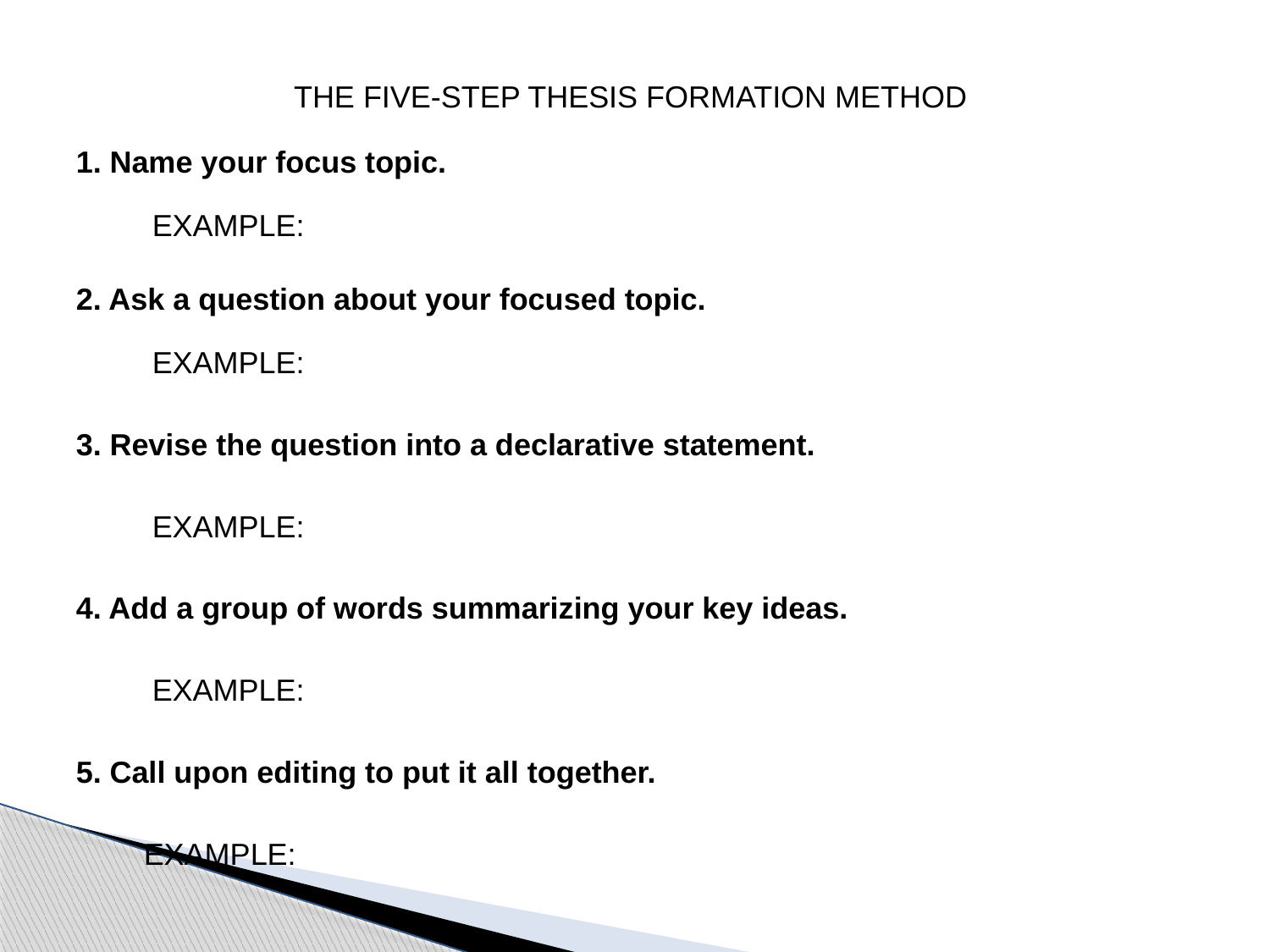

THE FIVE-STEP THESIS FORMATION METHOD

1. Name your focus topic.

         EXAMPLE:

2. Ask a question about your focused topic.

         EXAMPLE:

3. Revise the question into a declarative statement.

         EXAMPLE:

4. Add a group of words summarizing your key ideas.

         EXAMPLE:

5. Call upon editing to put it all together.

        EXAMPLE: